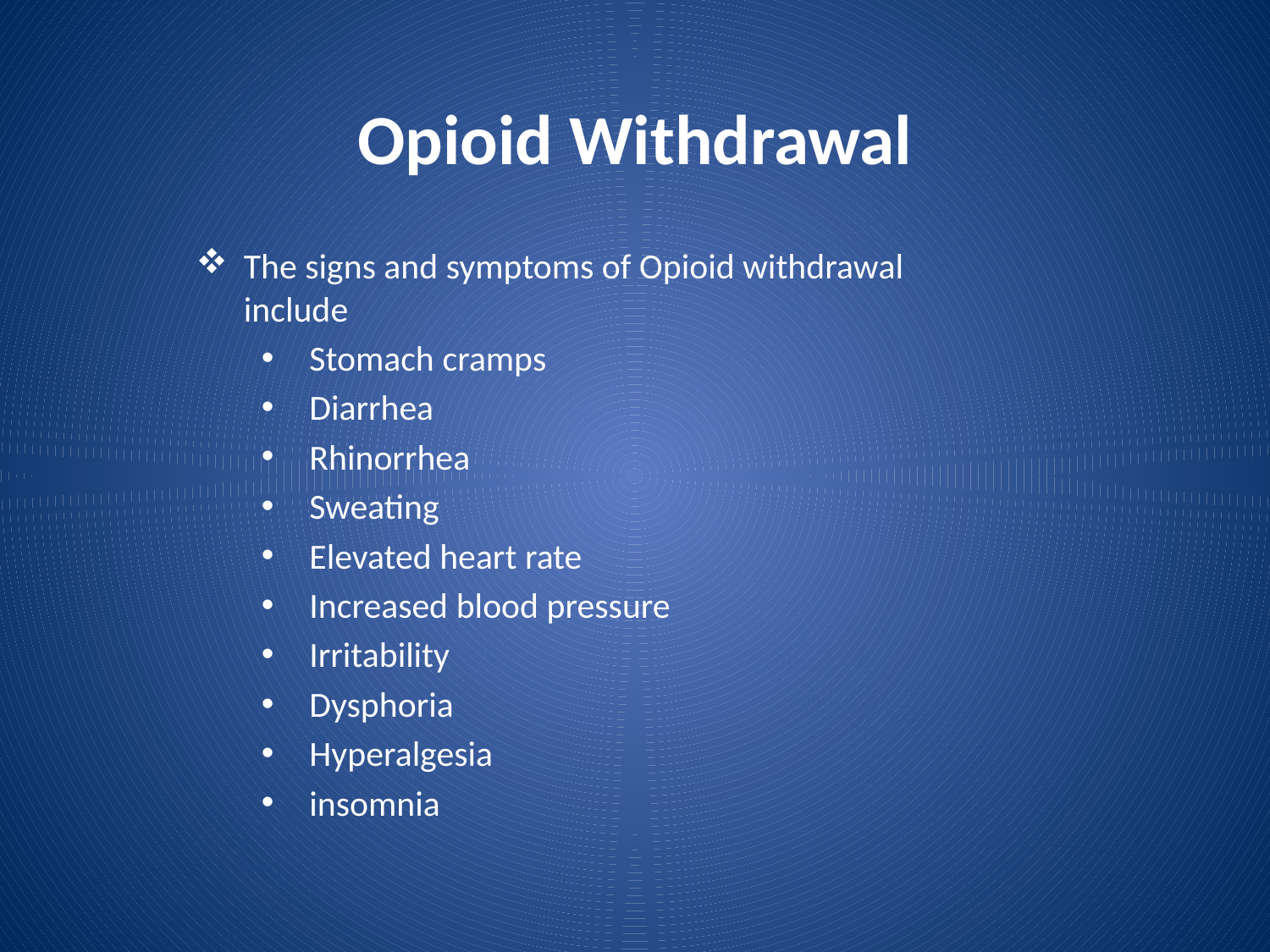

# Opioid Withdrawal
The signs and symptoms of Opioid withdrawal include
Stomach cramps
Diarrhea
Rhinorrhea
Sweating
Elevated heart rate
Increased blood pressure
Irritability
Dysphoria
Hyperalgesia
insomnia